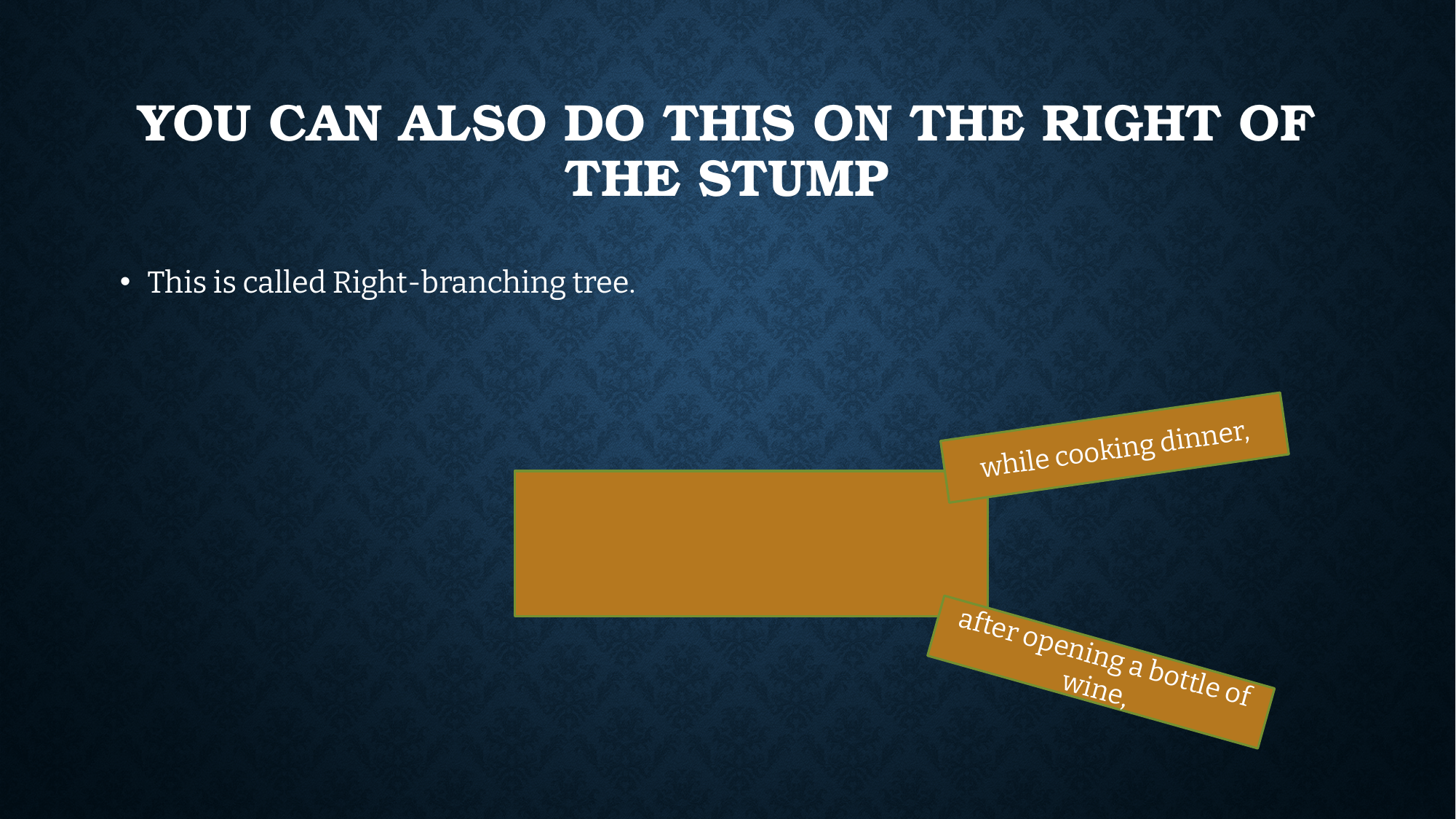

# You can also do this on the right of the stump
This is called Right-branching tree.
while cooking dinner,
The teacher quietly called his mom.
after opening a bottle of wine,